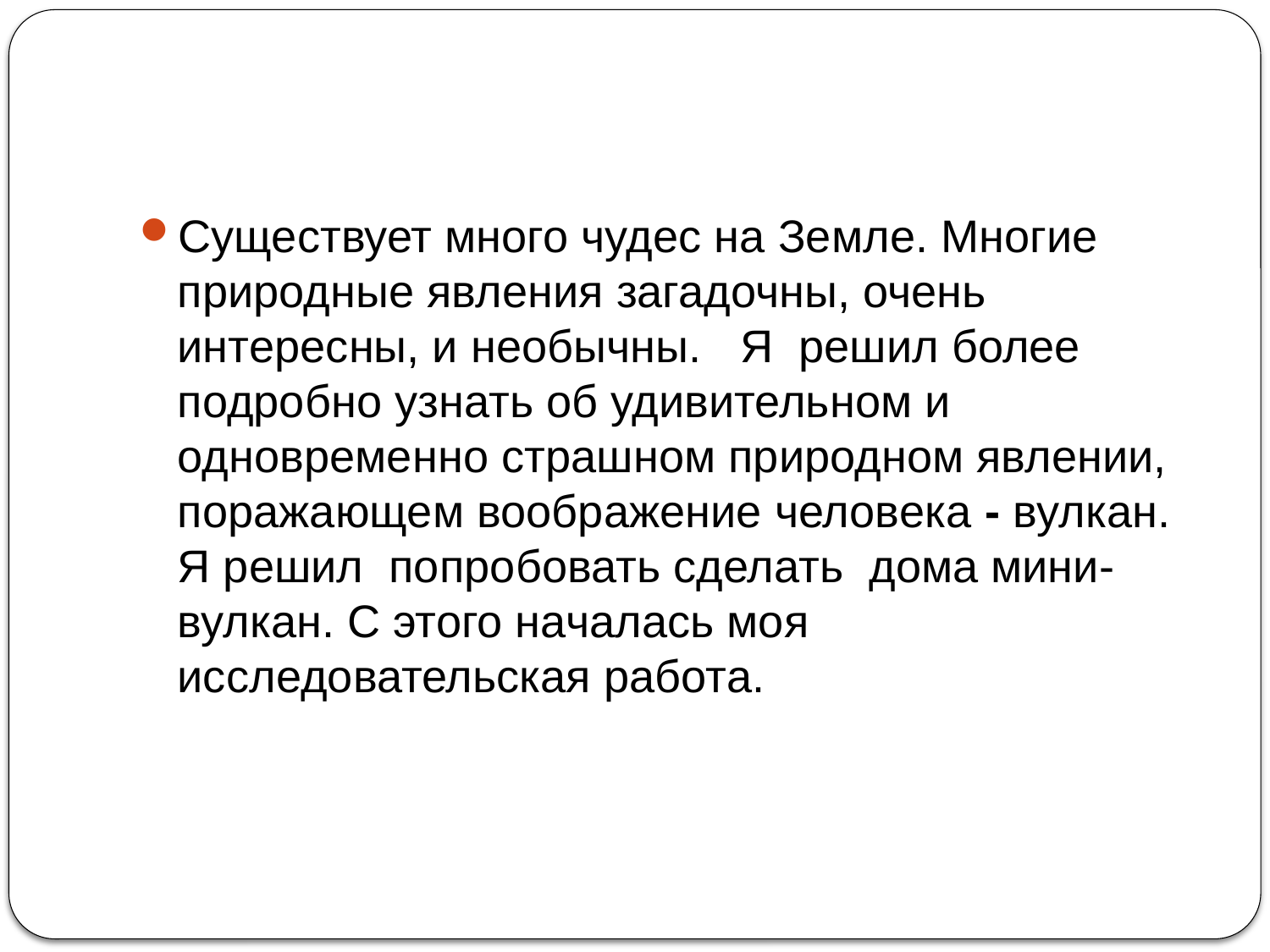

#
Существует много чудес на Земле. Многие природные явления загадочны, очень интересны, и необычны.   Я  решил более подробно узнать об удивительном и одновременно страшном природном явлении, поражающем воображение человека - вулкан. Я решил  попробовать сделать  дома мини- вулкан. С этого началась моя исследовательская работа.